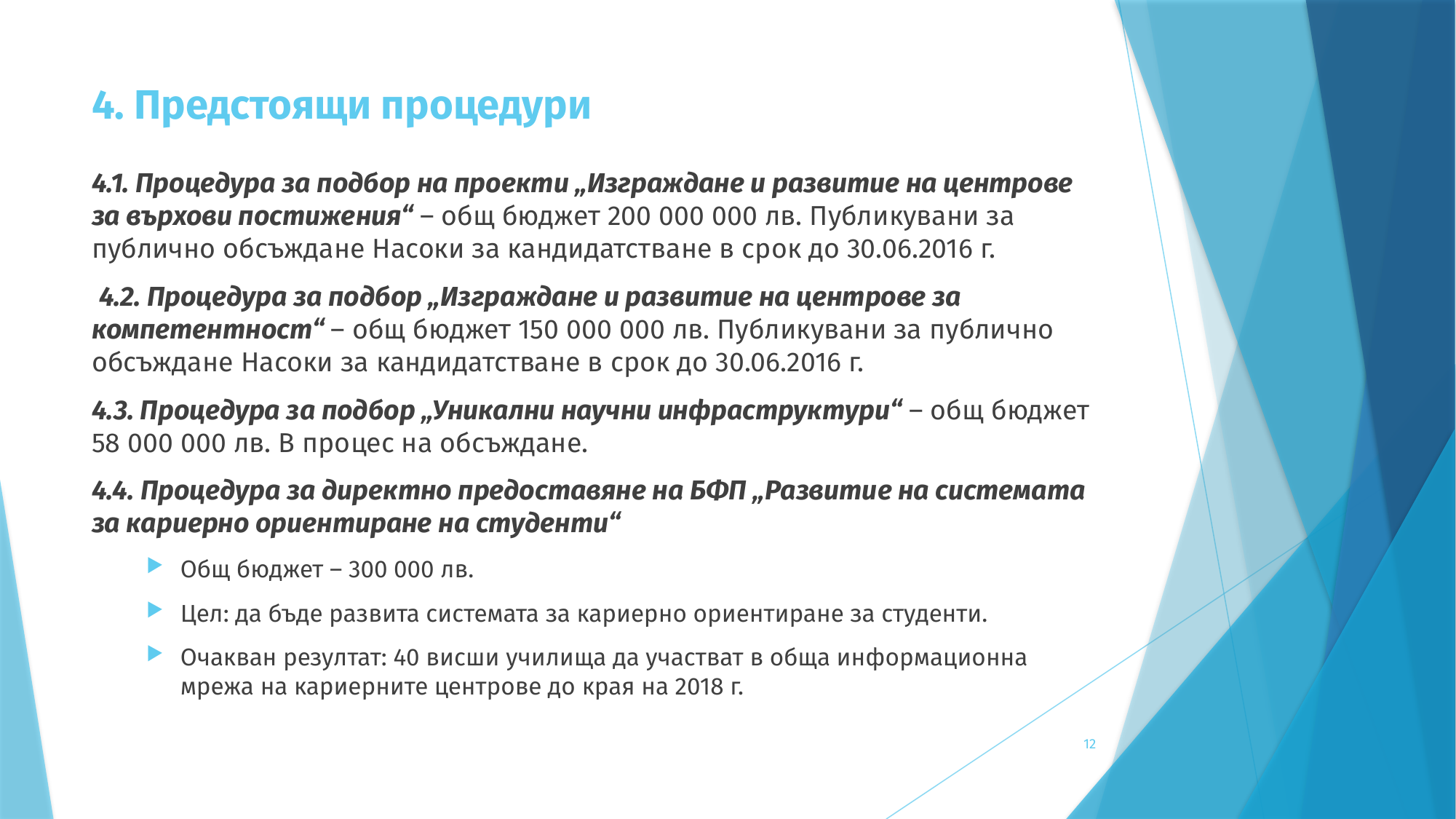

# 4. Предстоящи процедури
4.1. Процедура за подбор на проекти „Изграждане и развитие на центрове за върхови постижения“ – общ бюджет 200 000 000 лв. Публикувани за публично обсъждане Насоки за кандидатстване в срок до 30.06.2016 г.
 4.2. Процедура за подбор „Изграждане и развитие на центрове за компетентност“ – общ бюджет 150 000 000 лв. Публикувани за публично обсъждане Насоки за кандидатстване в срок до 30.06.2016 г.
4.3. Процедура за подбор „Уникални научни инфраструктури“ – общ бюджет 58 000 000 лв. В процес на обсъждане.
4.4. Процедура за директно предоставяне на БФП „Развитие на системата за кариерно ориентиране на студенти“
Общ бюджет – 300 000 лв.
Цел: да бъде развита системата за кариерно ориентиране за студенти.
Очакван резултат: 40 висши училища да участват в обща информационна мрежа на кариерните центрове до края на 2018 г.

12